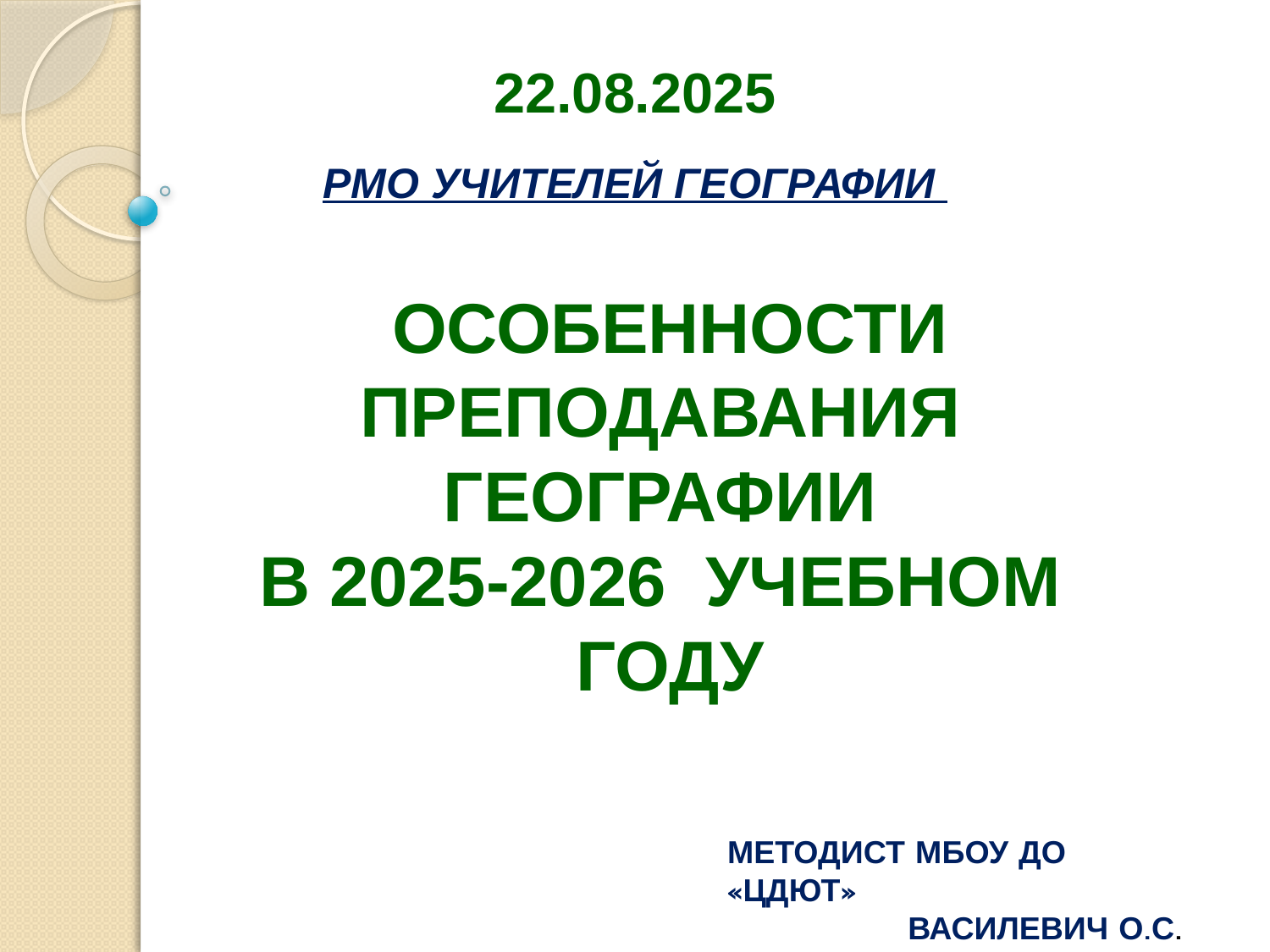

22.08.2025
РМО УЧИТЕЛЕЙ ГЕОГРАФИИ
ОСОБЕННОСТИ ПРЕПОДАВАНИЯ  ГЕОГРАФИИ
В 2025-2026  УЧЕБНОМ  ГОДУ
МЕТОДИСТ МБОУ ДО «ЦДЮТ»
ВАСИЛЕВИЧ О.С.